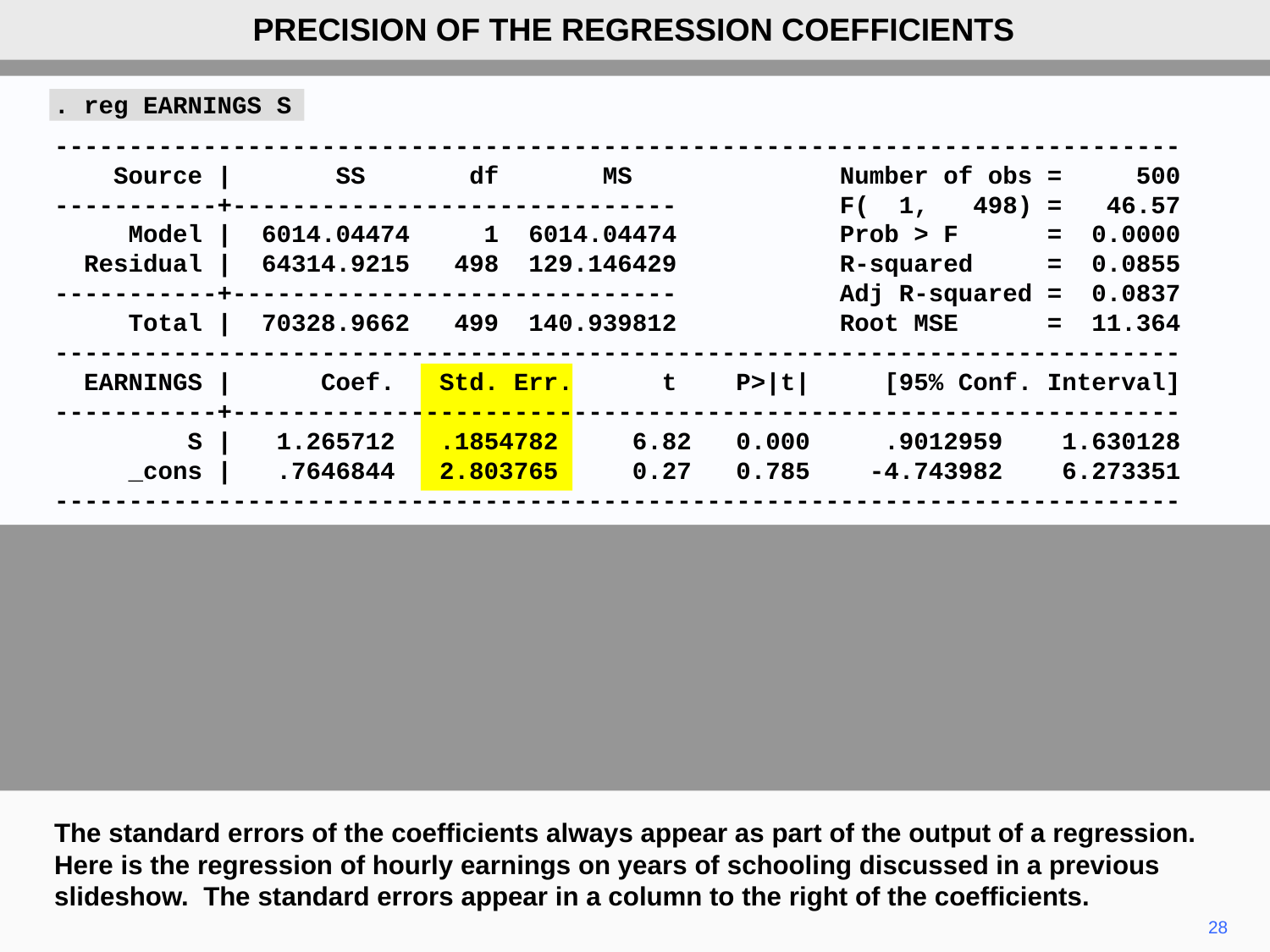

PRECISION OF THE REGRESSION COEFFICIENTS

. reg EARNINGS S
----------------------------------------------------------------------------
    Source |       SS       df       MS              Number of obs =     500
-----------+------------------------------           F(  1,   498) =   46.57
     Model |  6014.04474     1  6014.04474           Prob > F      =  0.0000
  Residual |  64314.9215   498  129.146429           R-squared     =  0.0855
-----------+------------------------------           Adj R-squared =  0.0837
     Total |  70328.9662   499  140.939812           Root MSE      =  11.364
----------------------------------------------------------------------------
  EARNINGS |      Coef.   Std. Err.      t    P>|t|     [95% Conf. Interval]
-----------+----------------------------------------------------------------
         S |   1.265712   .1854782     6.82   0.000     .9012959    1.630128
     _cons |   .7646844   2.803765     0.27   0.785    -4.743982    6.273351
----------------------------------------------------------------------------

The standard errors of the coefficients always appear as part of the output of a regression.  Here is the regression of hourly earnings on years of schooling discussed in a previous slideshow.  The standard errors appear in a column to the right of the coefficients.
28